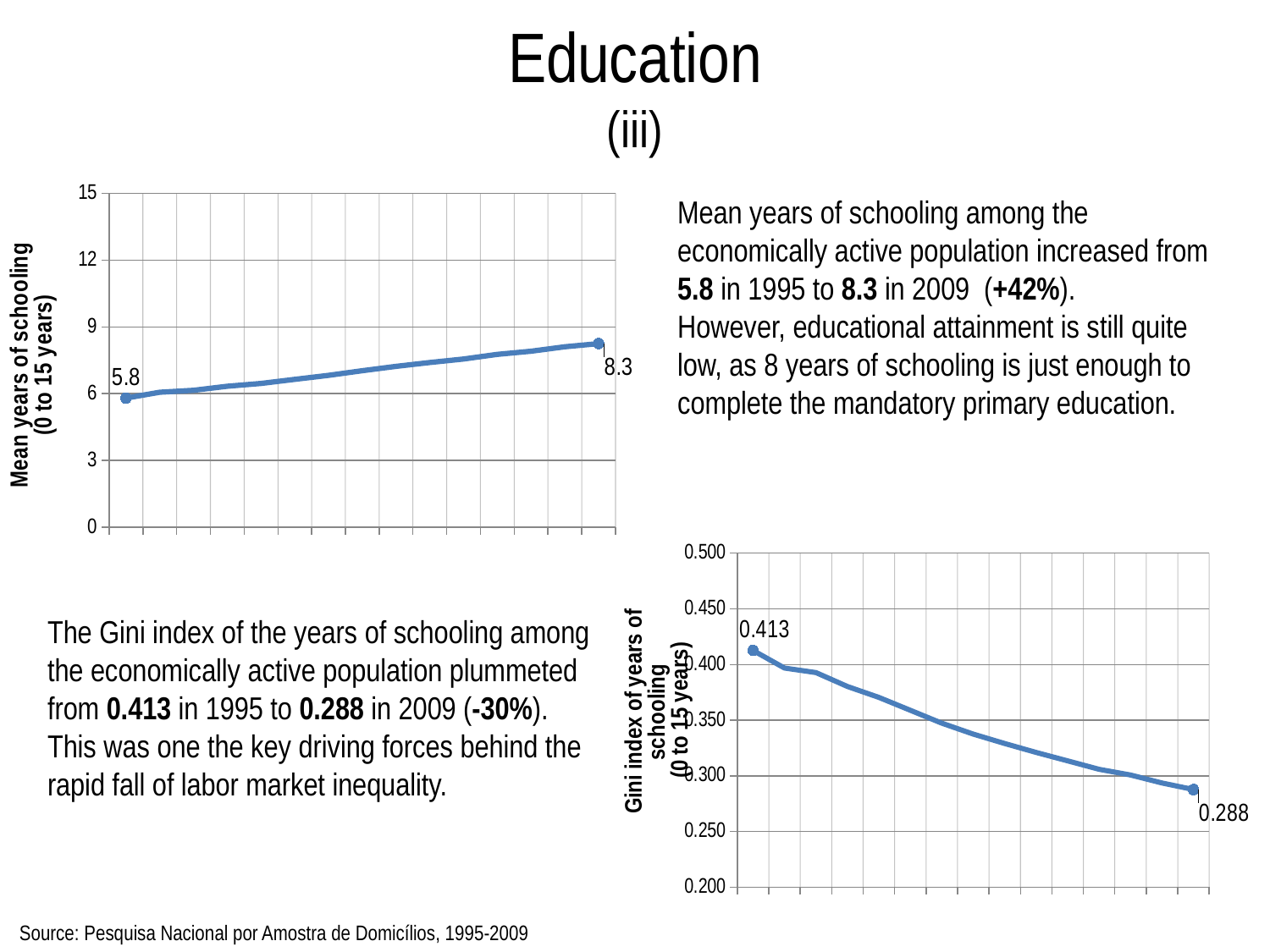

Education
(iii)

### Chart

| Category |  |
|---|---|
| 1995.0 | 5.8013818 |
| 1996.0 | 6.0646632 |
| 1997.0 | 6.152137799999982 |
| 1998.0 | 6.3348498 |
| 1999.0 | 6.4603035 |
| 2000.0 | 6.642837599999979 |
| 2001.0 | 6.825371699999994 |
| 2002.0 | 7.034394199999999 |
| 2003.0 | 7.2296533 |
| 2004.0 | 7.4031824 |
| 2005.0 | 7.5588639 |
| 2006.0 | 7.768078 |
| 2007.0 | 7.9084446 |
| 2008.0 | 8.1089168 |
| 2009.0 | 8.251282300000002 |
Mean years of schooling among the economically active population increased from 5.8 in 1995 to 8.3 in 2009  (+42%).
However, educational attainment is still quite low, as 8 years of schooling is just enough to complete the mandatory primary education.

### Chart

| Category |  |  |
|---|---|---|
| 1995.0 | 0.41264663 | 0.41264663 |
| 1996.0 | 0.396854580000002 | 0.396854580000002 |
| 1997.0 | 0.392760780000001 | 0.392760780000001 |
| 1998.0 | 0.38027701 | 0.38027701 |
| 1999.0 | 0.370476000000001 | 0.370476000000001 |
| 2000.0 | 0.358893105 | 0.358893105 |
| 2001.0 | 0.347310210000001 | 0.347310210000001 |
| 2002.0 | 0.337490380000001 | 0.337490380000001 |
| 2003.0 | 0.329039260000001 | 0.329039260000001 |
| 2004.0 | 0.320990910000001 | 0.320990910000001 |
| 2005.0 | 0.313462740000001 | 0.313462740000001 |
| 2006.0 | 0.305846750000001 | 0.305846750000001 |
| 2007.0 | 0.30074436 | 0.30074436 |
| 2008.0 | 0.29354701 | 0.29354701 |
| 2009.0 | 0.28767731 | 0.28767731 |
The Gini index of the years of schooling among the economically active population plummeted from 0.413 in 1995 to 0.288 in 2009 (-30%).
This was one the key driving forces behind the rapid fall of labor market inequality.

Source: Pesquisa Nacional por Amostra de Domicílios, 1995-2009